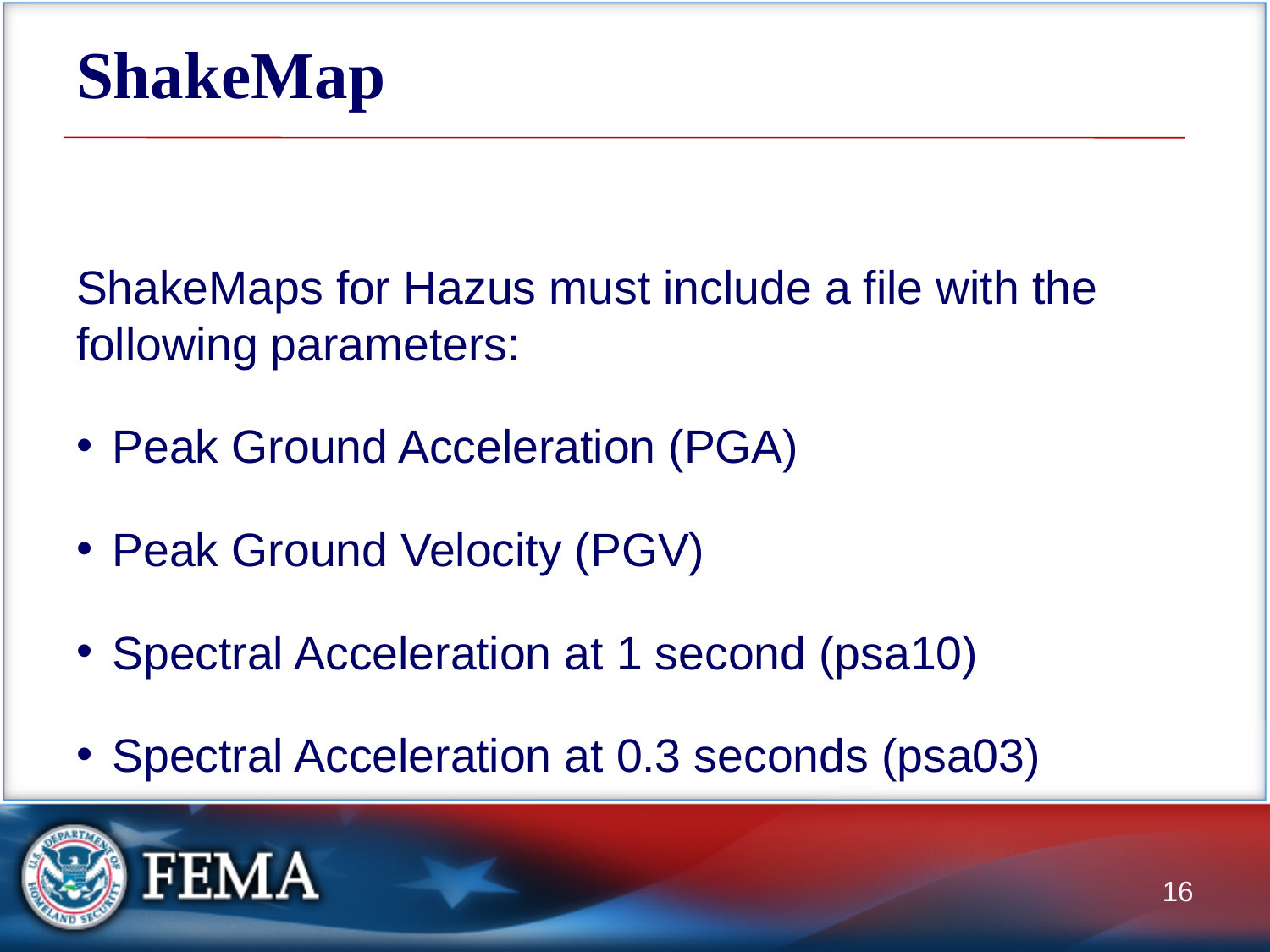

# ShakeMap

ShakeMaps for Hazus must include a file with the following parameters:
Peak Ground Acceleration (PGA)
Peak Ground Velocity (PGV)
Spectral Acceleration at 1 second (psa10)
Spectral Acceleration at 0.3 seconds (psa03)
16